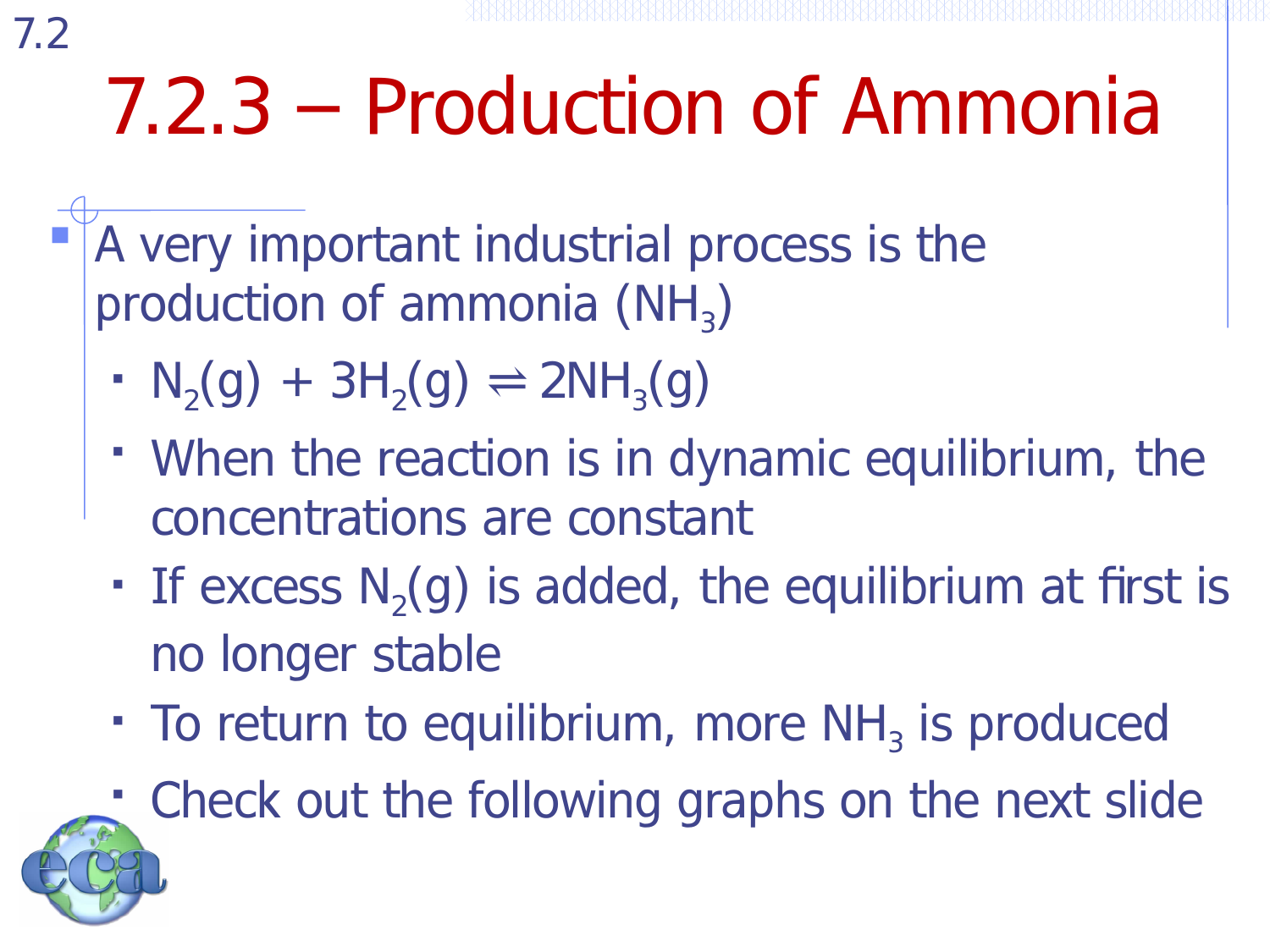

# 7.2.3 – Production of Ammonia
A very important industrial process is the production of ammonia (NH3)
N2(g) + 3H2(g) ⇌ 2NH3(g)
When the reaction is in dynamic equilibrium, the concentrations are constant
If excess N2(g) is added, the equilibrium at first is no longer stable
To return to equilibrium, more NH3 is produced
Check out the following graphs on the next slide